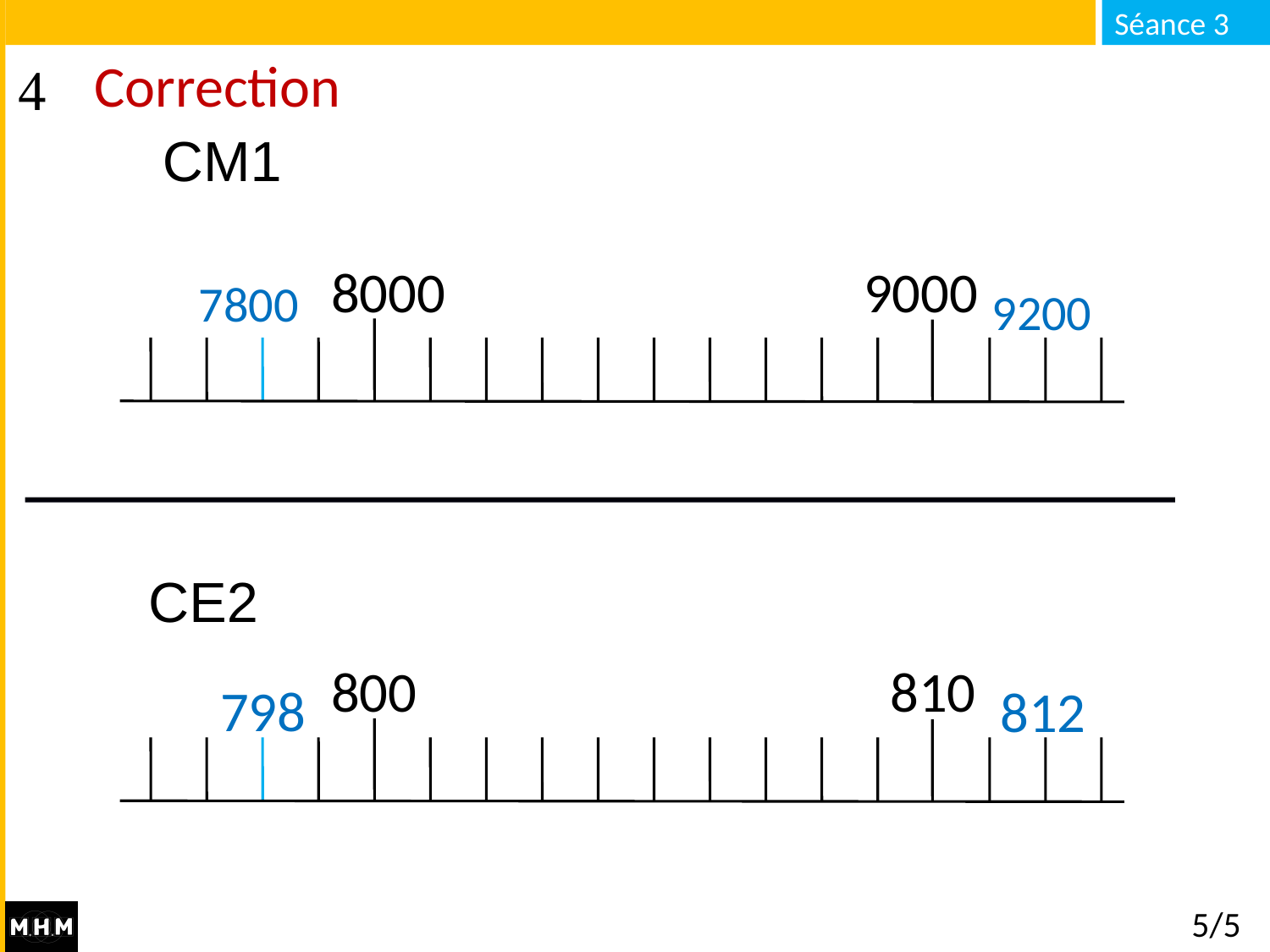

# Correction
CM1
8000
9000
7800
9200

CE2
800
810
798
812
5/5